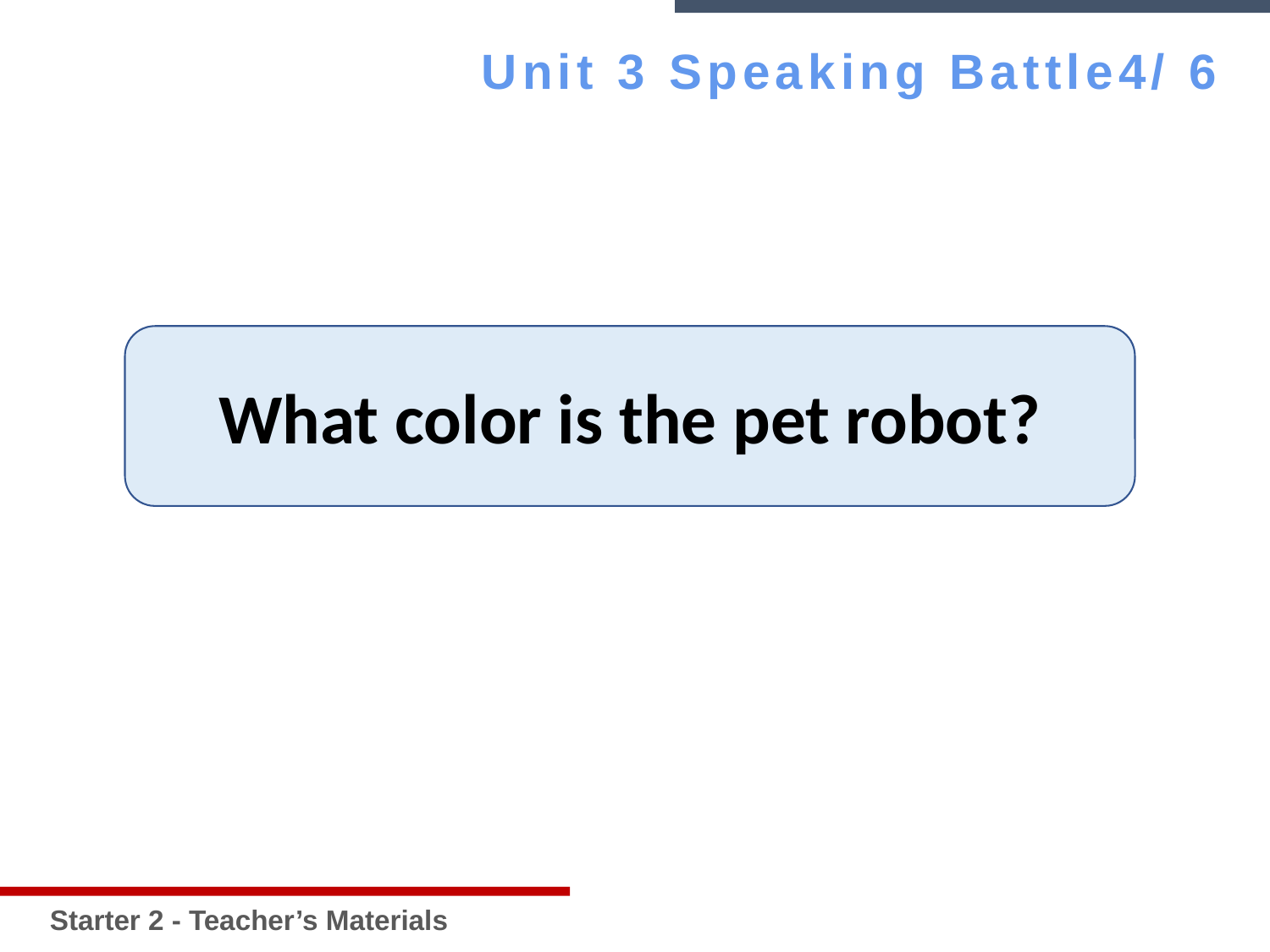

Starter 2 - Teacher’s Materials
Unit 3 Speaking Battle4/ 6
What color is the pet robot?